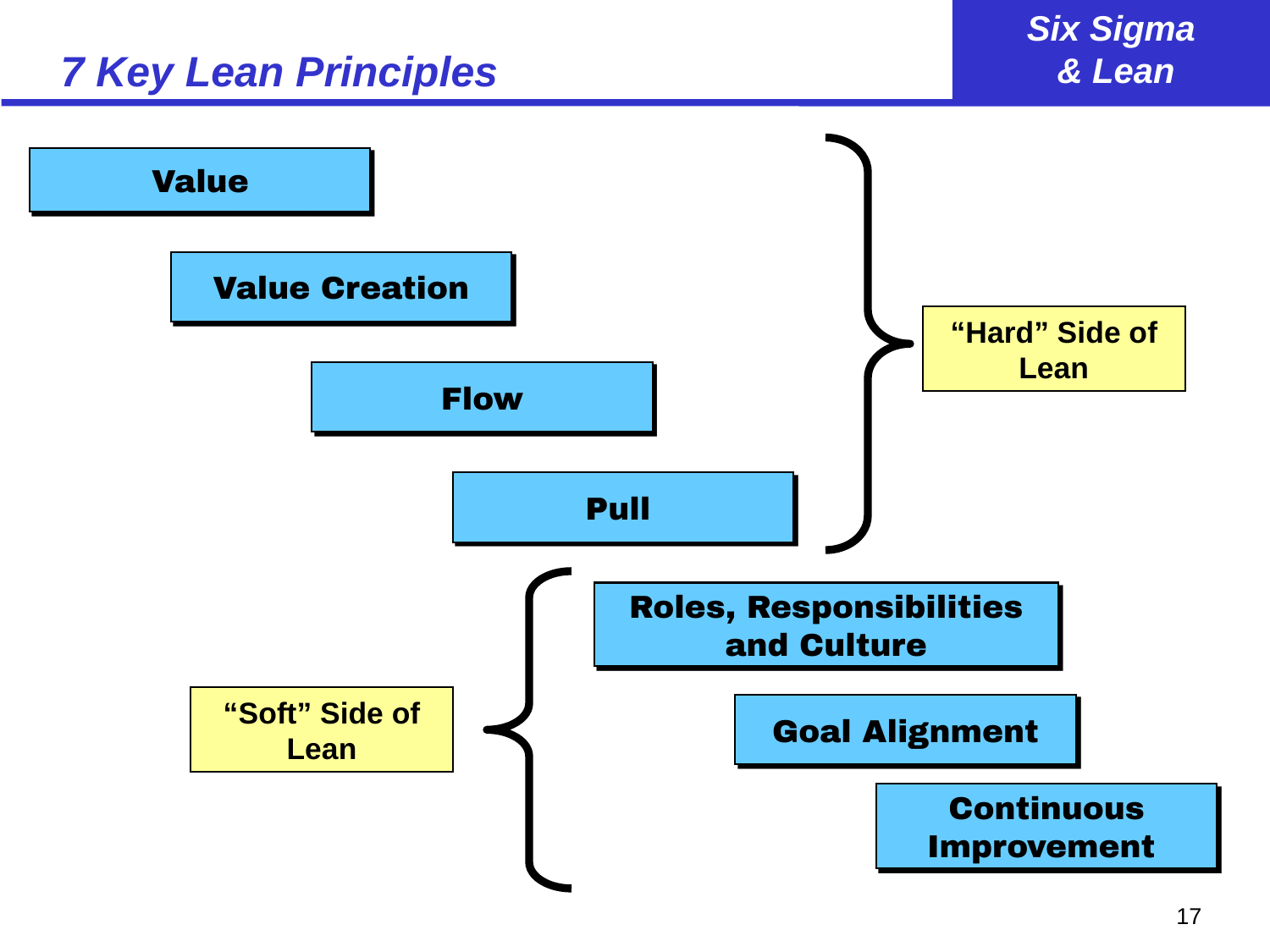

# 7 Key Lean Principles

“Hard” Side of Lean
Value
Value Creation
Flow
Pull

“Soft” Side of Lean
Roles, Responsibilities and Culture
Goal Alignment
Continuous Improvement